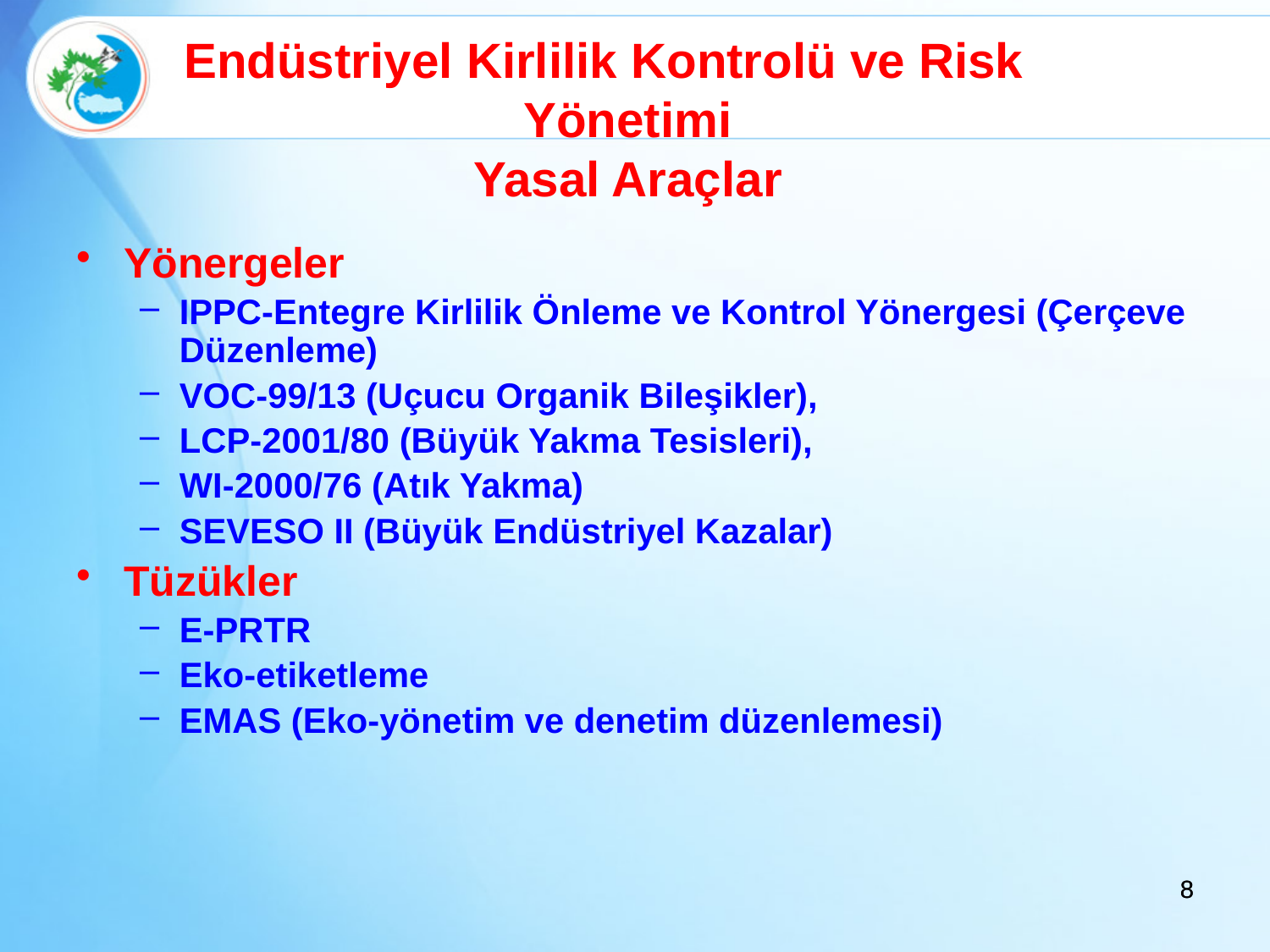

# Endüstriyel Kirlilik Kontrolü ve Risk Yönetimi Yasal Araçlar
Yönergeler
IPPC-Entegre Kirlilik Önleme ve Kontrol Yönergesi (Çerçeve Düzenleme)
VOC-99/13 (Uçucu Organik Bileşikler),
LCP-2001/80 (Büyük Yakma Tesisleri),
WI-2000/76 (Atık Yakma)
SEVESO II (Büyük Endüstriyel Kazalar)
Tüzükler
E-PRTR
Eko-etiketleme
EMAS (Eko-yönetim ve denetim düzenlemesi)
8
8